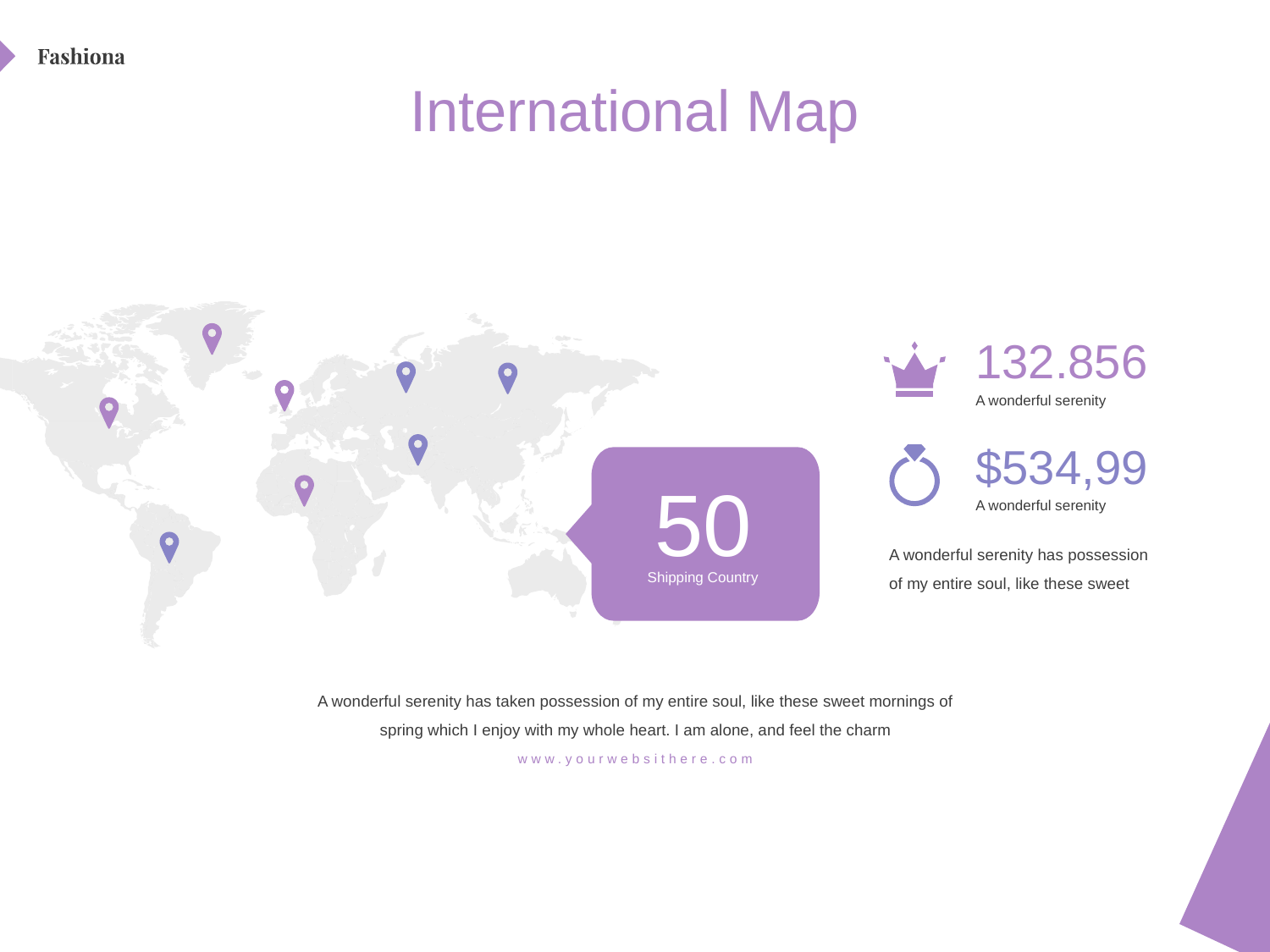

# International Map

132.856

A wonderful serenity

$534,99

50

A wonderful serenity
A wonderful serenity has possession of my entire soul, like these sweet

Shipping Country
A wonderful serenity has taken possession of my entire soul, like these sweet mornings of spring which I enjoy with my whole heart. I am alone, and feel the charm

www.yourwebsithere.com